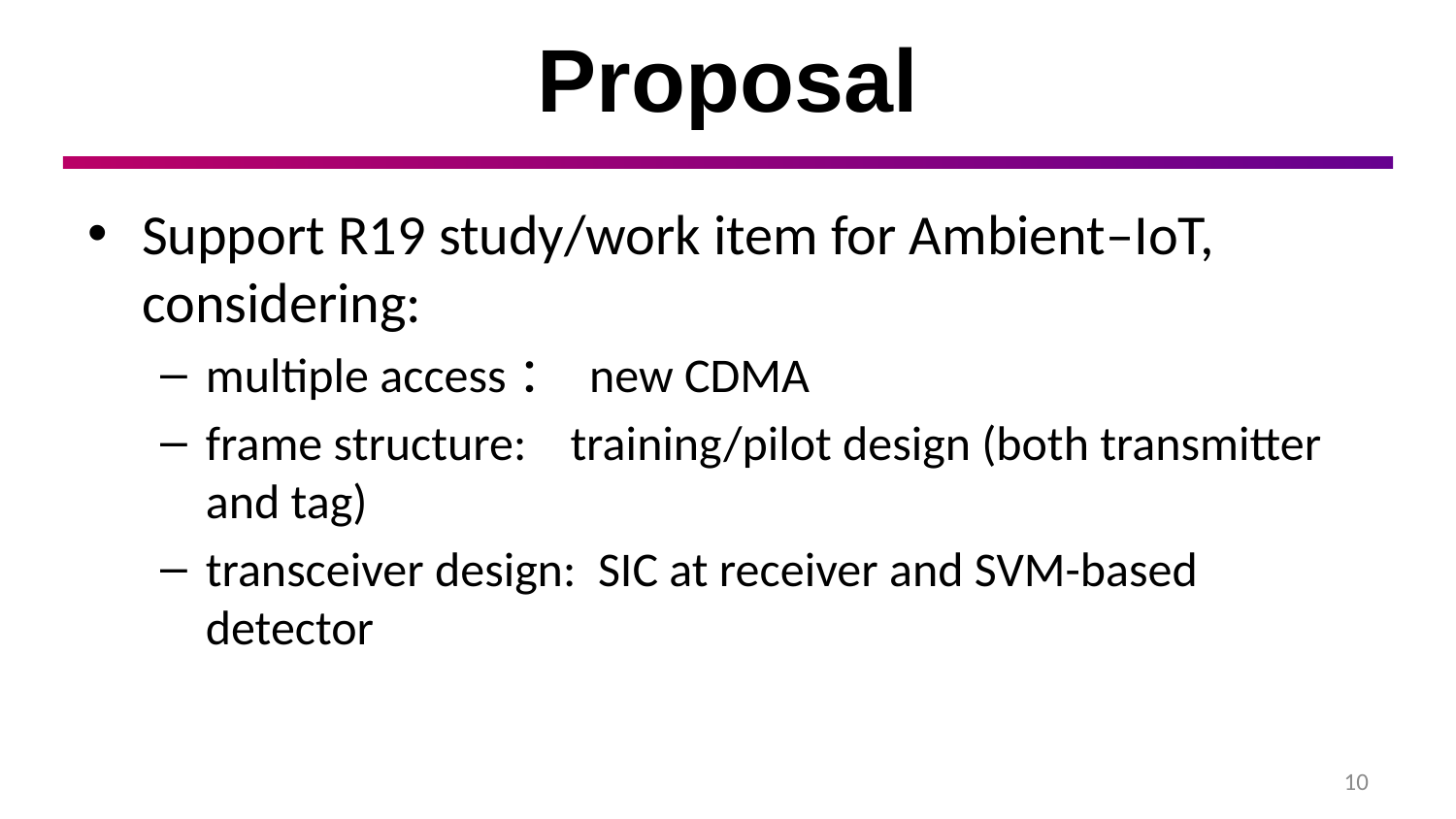

# Proposal

Support R19 study/work item for Ambient–IoT,  considering:
multiple access： new CDMA
frame structure:    training/pilot design (both transmitter and tag)
transceiver design:  SIC at receiver and SVM-based detector
10